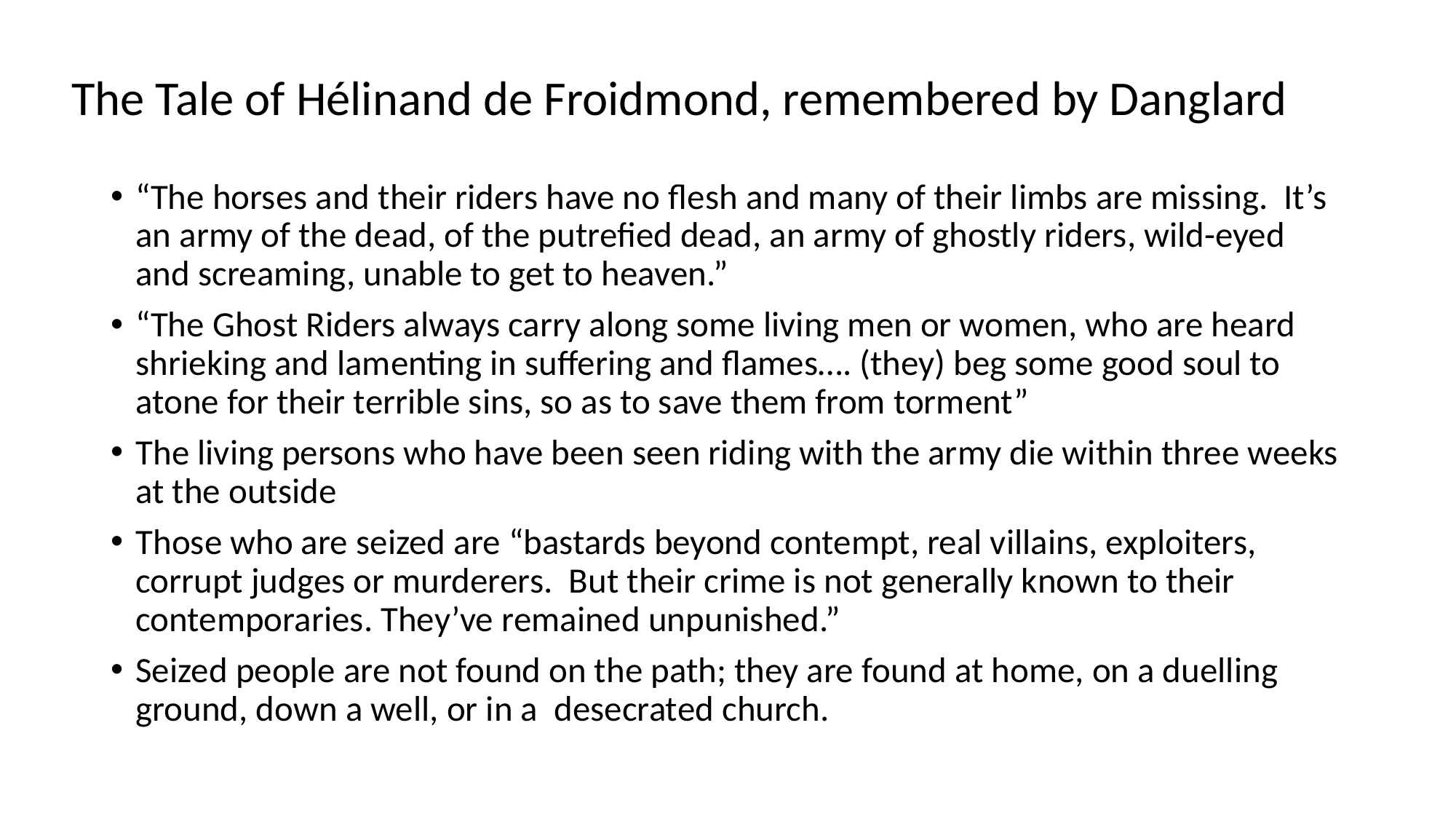

# The Tale of Hélinand de Froidmond, remembered by Danglard
“The horses and their riders have no flesh and many of their limbs are missing.  It’s an army of the dead, of the putrefied dead, an army of ghostly riders, wild-eyed and screaming, unable to get to heaven.”
“The Ghost Riders always carry along some living men or women, who are heard shrieking and lamenting in suffering and flames…. (they) beg some good soul to atone for their terrible sins, so as to save them from torment”
The living persons who have been seen riding with the army die within three weeks at the outside
Those who are seized are “bastards beyond contempt, real villains, exploiters, corrupt judges or murderers.  But their crime is not generally known to their contemporaries. They’ve remained unpunished.”
Seized people are not found on the path; they are found at home, on a duelling ground, down a well, or in a  desecrated church.